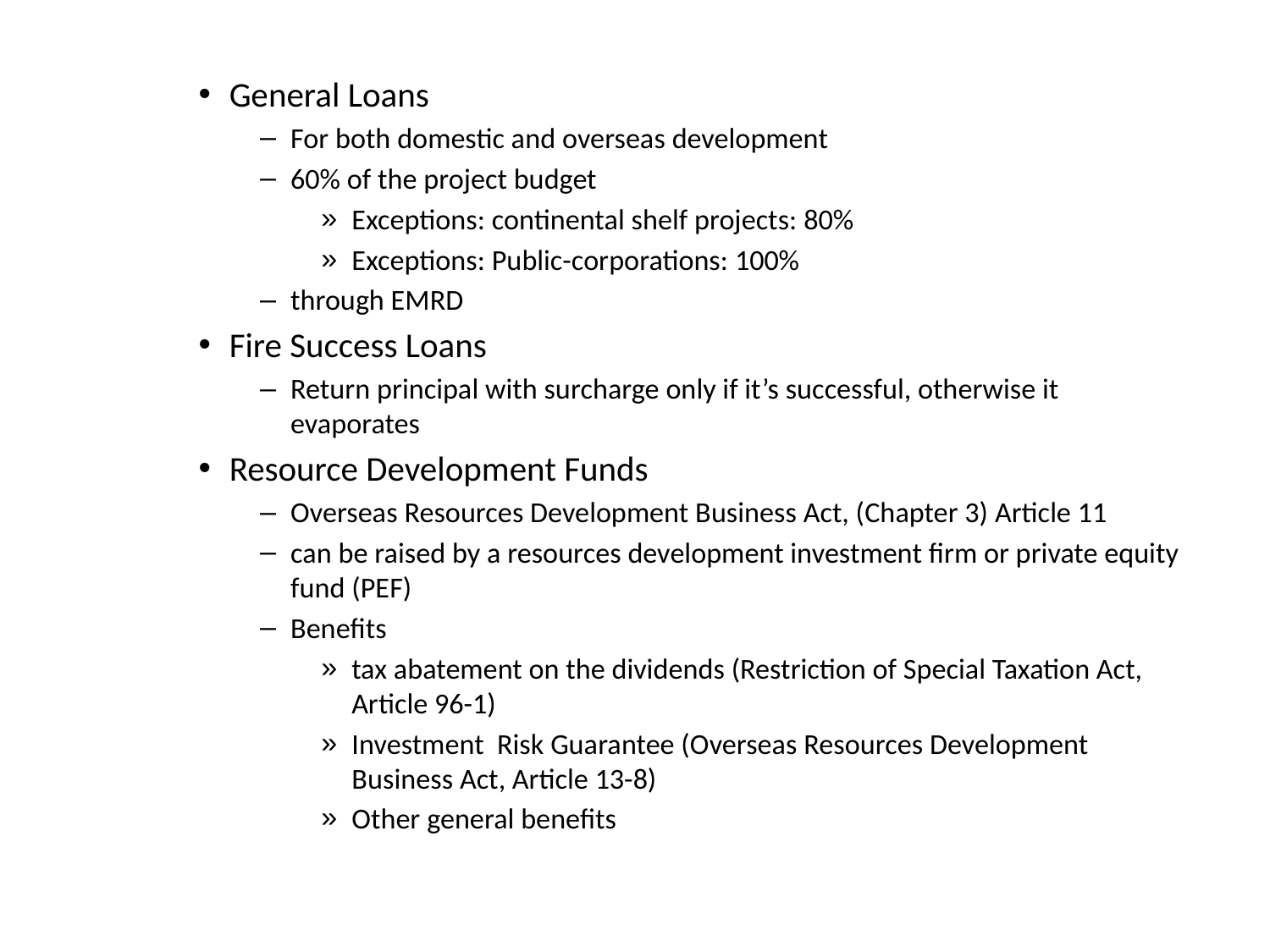

General Loans
For both domestic and overseas development
60% of the project budget
Exceptions: continental shelf projects: 80%
Exceptions: Public-corporations: 100%
through EMRD
Fire Success Loans
Return principal with surcharge only if it’s successful, otherwise it evaporates
Resource Development Funds
Overseas Resources Development Business Act, (Chapter 3) Article 11
can be raised by a resources development investment firm or private equity fund (PEF)
Benefits
tax abatement on the dividends (Restriction of Special Taxation Act, Article 96-1)
Investment  Risk Guarantee (Overseas Resources Development Business Act, Article 13-8)
Other general benefits